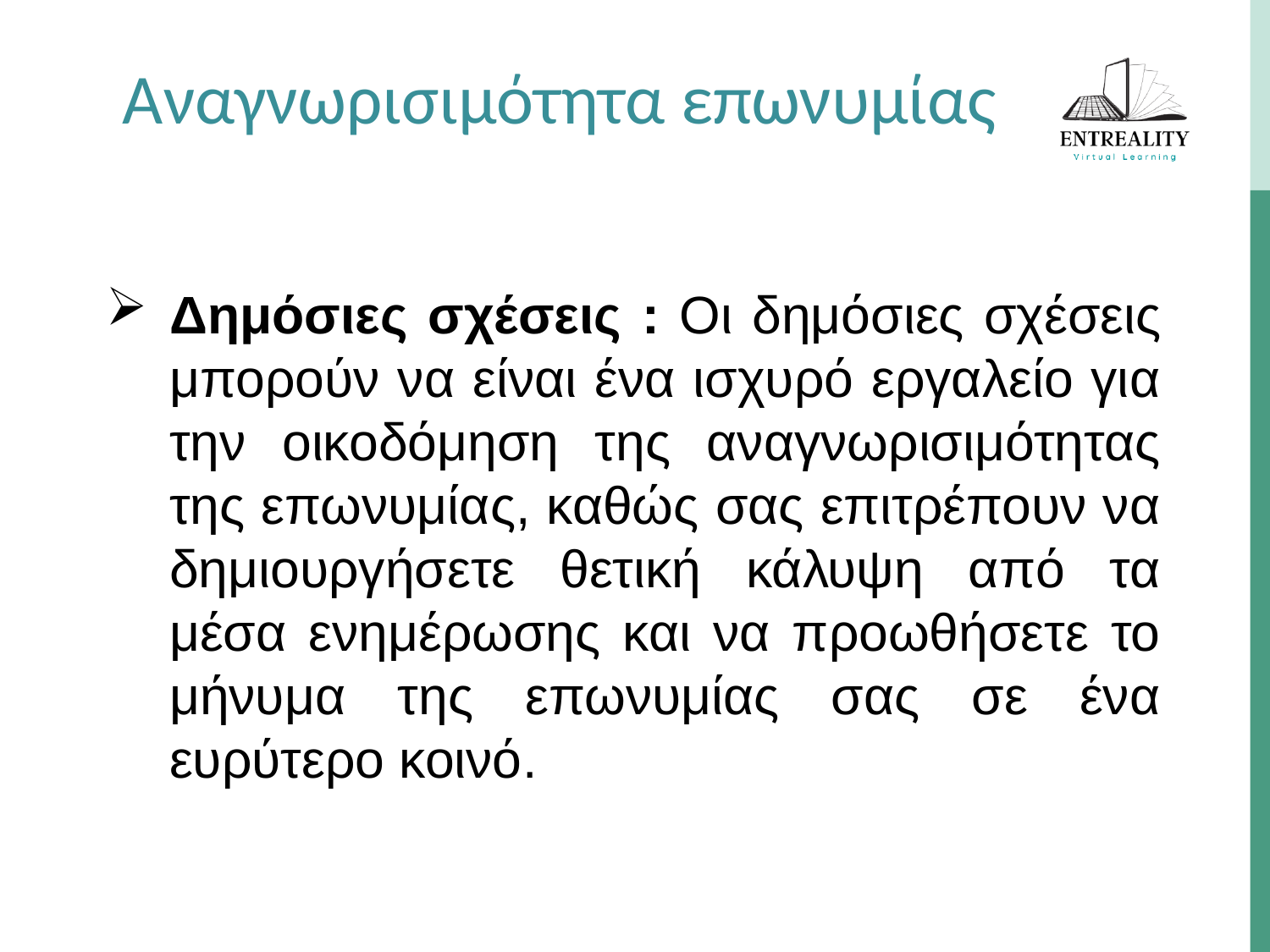

Αναγνωρισιμότητα επωνυμίας

Δημόσιες σχέσεις : Οι δημόσιες σχέσεις μπορούν να είναι ένα ισχυρό εργαλείο για την οικοδόμηση της αναγνωρισιμότητας της επωνυμίας, καθώς σας επιτρέπουν να δημιουργήσετε θετική κάλυψη από τα μέσα ενημέρωσης και να προωθήσετε το μήνυμα της επωνυμίας σας σε ένα ευρύτερο κοινό.